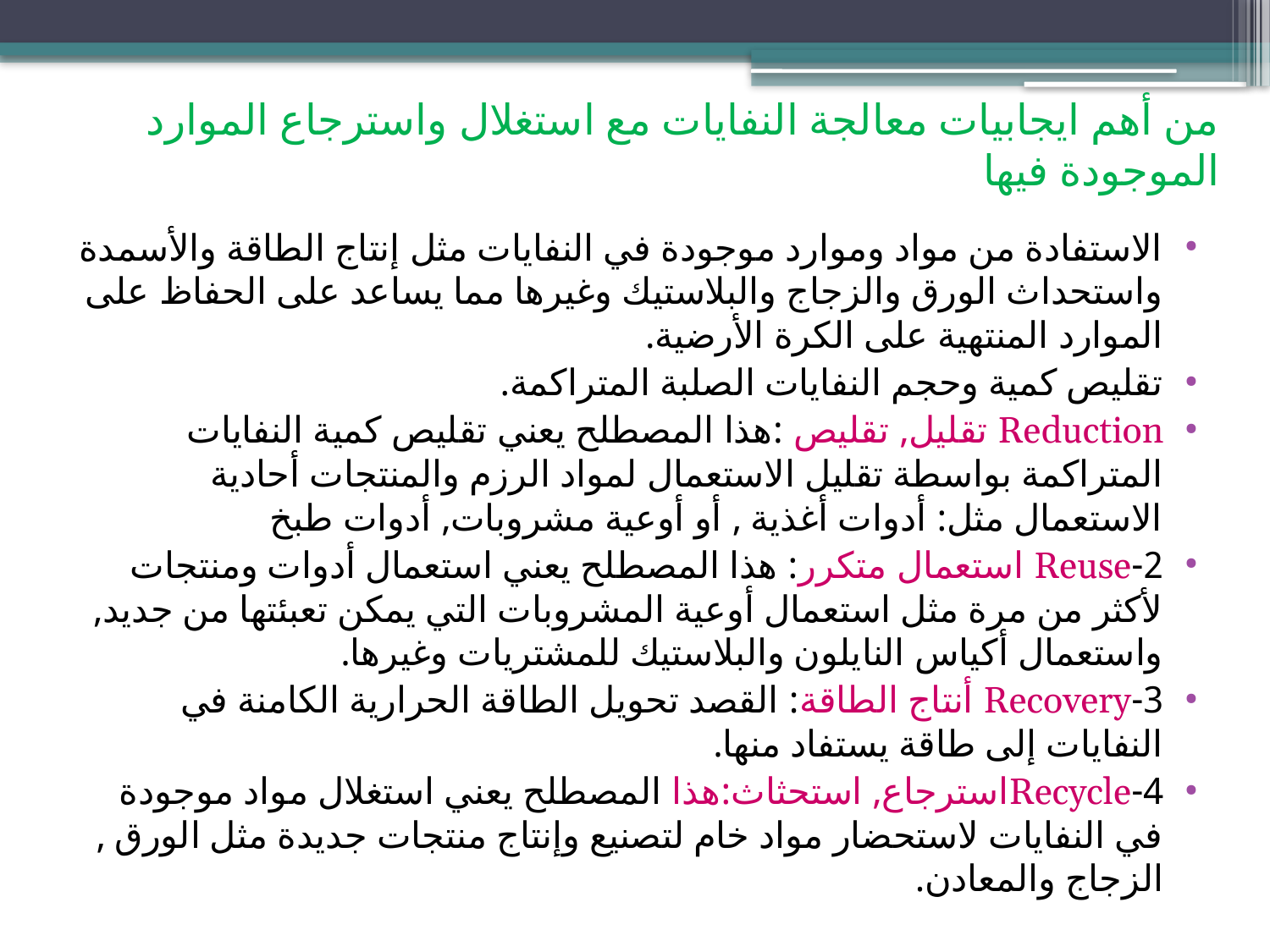

# من أهم ايجابيات معالجة النفايات مع استغلال واسترجاع الموارد الموجودة فيها
الاستفادة من مواد وموارد موجودة في النفايات مثل إنتاج الطاقة والأسمدة واستحداث الورق والزجاج والبلاستيك وغيرها مما يساعد على الحفاظ على الموارد المنتهية على الكرة الأرضية.
تقليص كمية وحجم النفايات الصلبة المتراكمة.
Reduction تقليل, تقليص :هذا المصطلح يعني تقليص كمية النفايات المتراكمة بواسطة تقليل الاستعمال لمواد الرزم والمنتجات أحادية الاستعمال مثل: أدوات أغذية , أو أوعية مشروبات, أدوات طبخ
2-Reuse استعمال متكرر: هذا المصطلح يعني استعمال أدوات ومنتجات لأكثر من مرة مثل استعمال أوعية المشروبات التي يمكن تعبئتها من جديد, واستعمال أكياس النايلون والبلاستيك للمشتريات وغيرها.
3-Recovery أنتاج الطاقة: القصد تحويل الطاقة الحرارية الكامنة في النفايات إلى طاقة يستفاد منها.
4-Recycleاسترجاع, استحثاث:هذا المصطلح يعني استغلال مواد موجودة في النفايات لاستحضار مواد خام لتصنيع وإنتاج منتجات جديدة مثل الورق , الزجاج والمعادن.